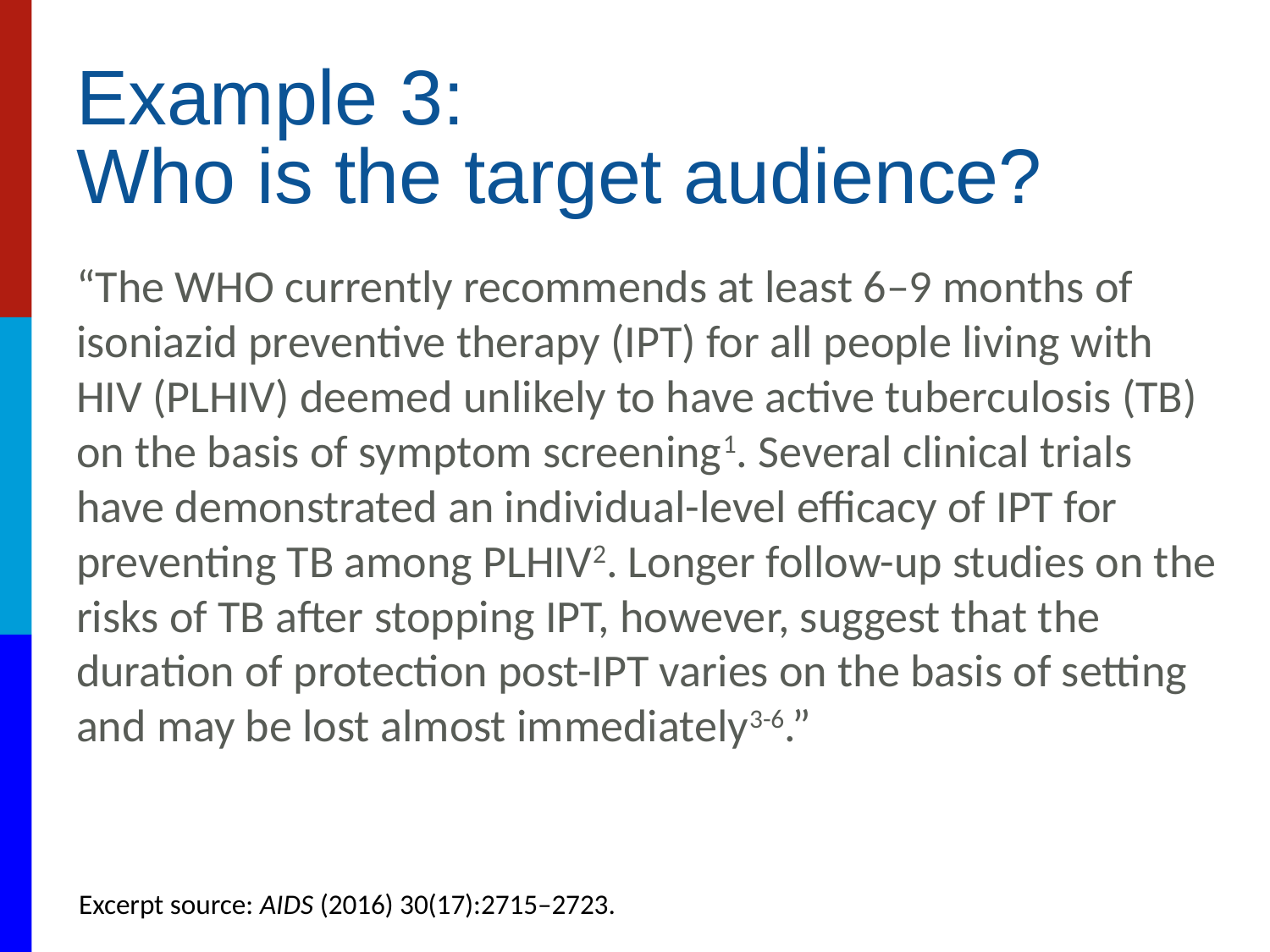

# Example 3: Who is the target audience?
“The WHO currently recommends at least 6–9 months of isoniazid preventive therapy (IPT) for all people living with HIV (PLHIV) deemed unlikely to have active tuberculosis (TB) on the basis of symptom screening1. Several clinical trials have demonstrated an individual-level efficacy of IPT for preventing TB among PLHIV2. Longer follow-up studies on the risks of TB after stopping IPT, however, suggest that the duration of protection post-IPT varies on the basis of setting and may be lost almost immediately3-6.”
Excerpt source: AIDS (2016) 30(17):2715–2723.